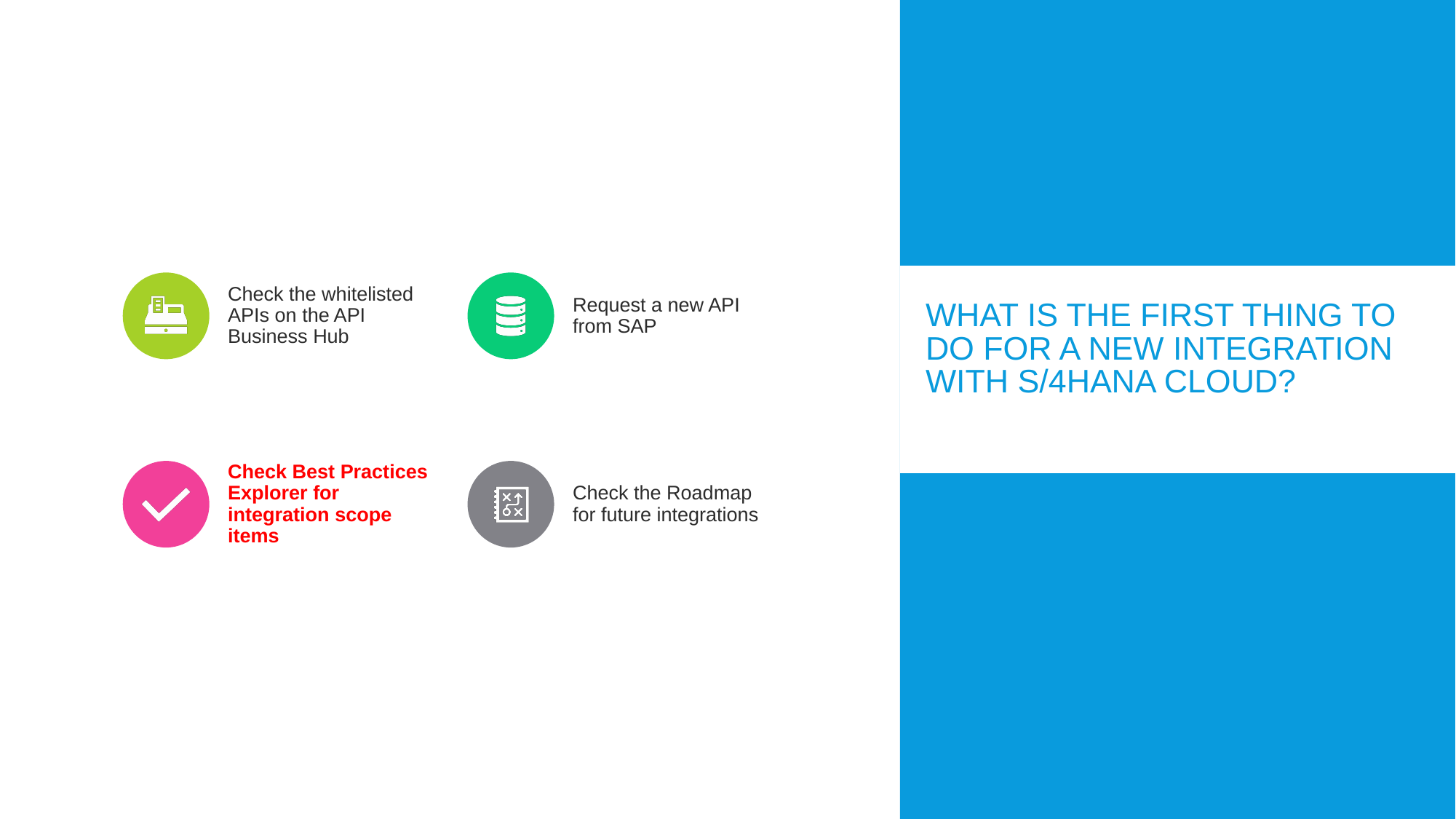

Check the whitelisted APIs on the API Business Hub
Request a new API from SAP
Check Best Practices Explorer for integration scope items
Check the Roadmap for future integrations

# What is the first thing to do for a new integration with S/4HANA Cloud?